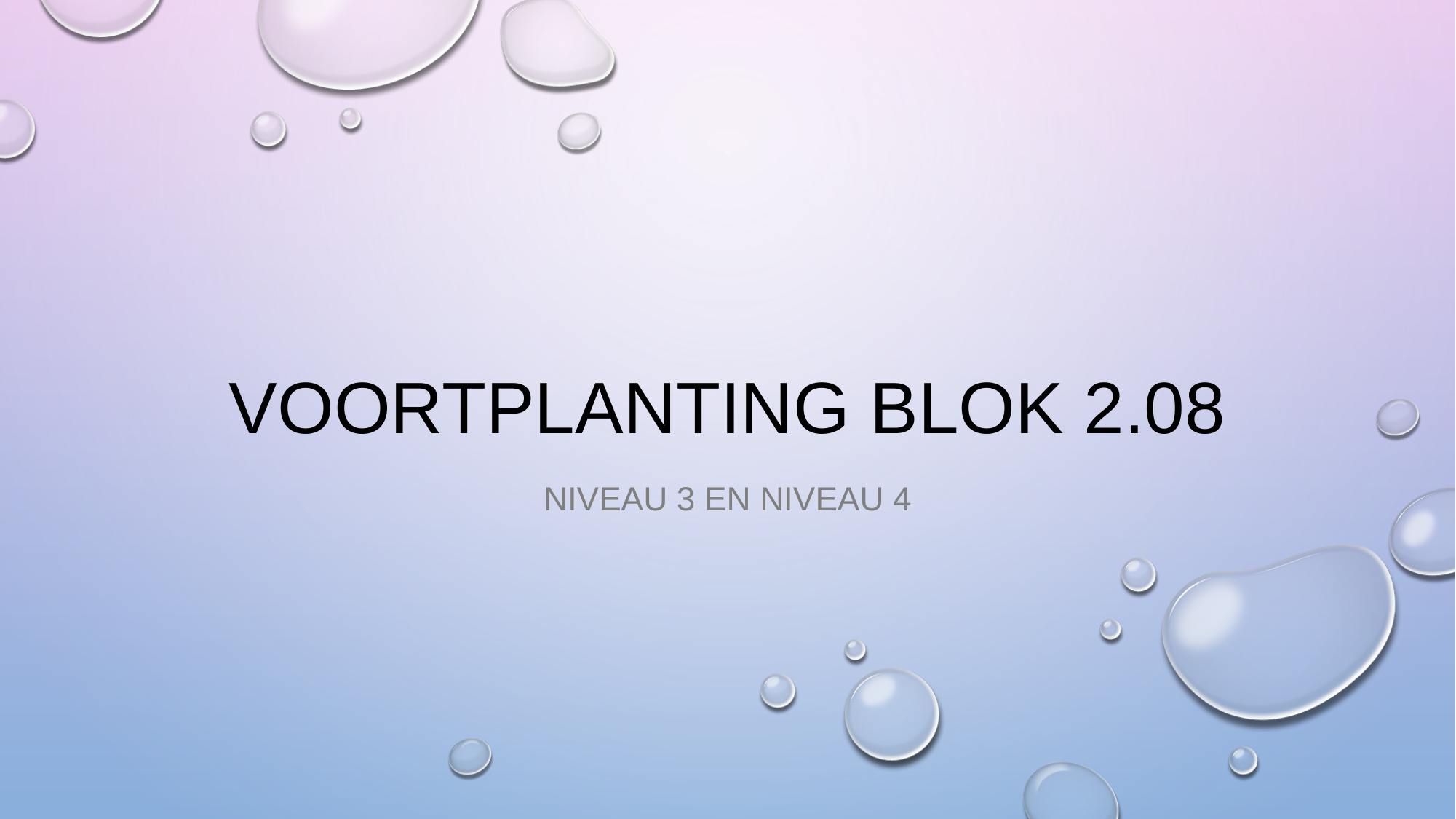

# Voortplanting blok 2.08
Niveau 3 en niveau 4